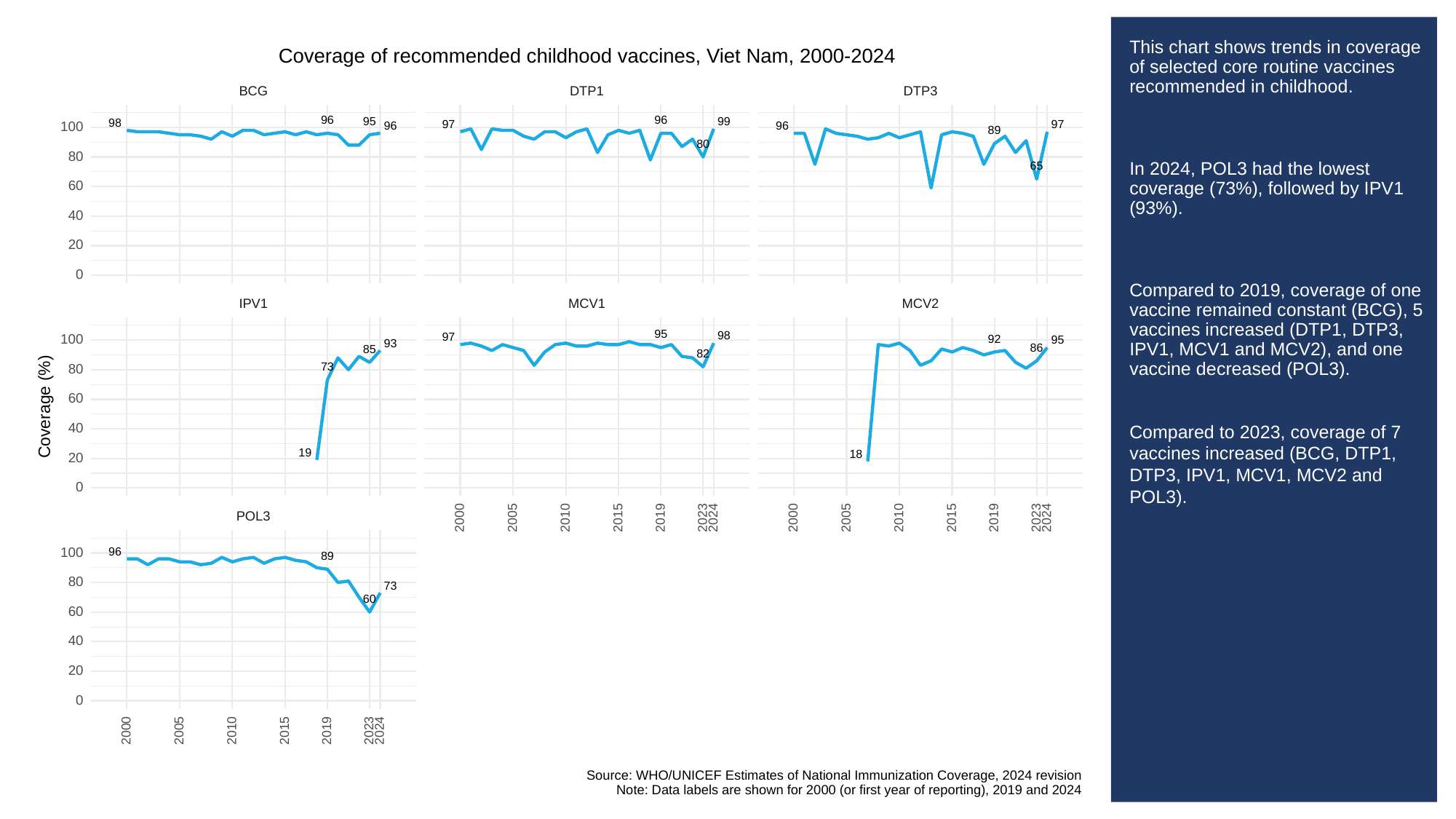

# This chart shows trends in coverage of selected core routine vaccines recommended in childhood.

In 2024, POL3 had the lowest coverage (73%), followed by IPV1 (93%).

Compared to 2019, coverage of one vaccine remained constant (BCG), 5 vaccines increased (DTP1, DTP3, IPV1, MCV1 and MCV2), and one vaccine decreased (POL3).

Compared to 2023, coverage of 7 vaccines increased (BCG, DTP1, DTP3, IPV1, MCV1, MCV2 and POL3).

Coverage of recommended childhood vaccines, Viet Nam, 2000-2024
BCG
DTP3
DTP1

96
96
99
95
98
97
97
96
96
100
89

80

80

65

60

40

20

0

MCV1
MCV2
IPV1

95
98
97
100
92
95
93

86
85
82

73
80

60
Coverage (%)

40

19
18
20

0

POL3
2023
2023
2000
2005
2010
2015
2019
2024
2000
2005
2010
2015
2019
2024

96
100
89

80
73

60

60

40

20

0

2023
2000
2005
2010
2015
2019
2024
Source: WHO/UNICEF Estimates of National Immunization Coverage, 2024 revision
Note: Data labels are shown for 2000 (or first year of reporting), 2019 and 2024